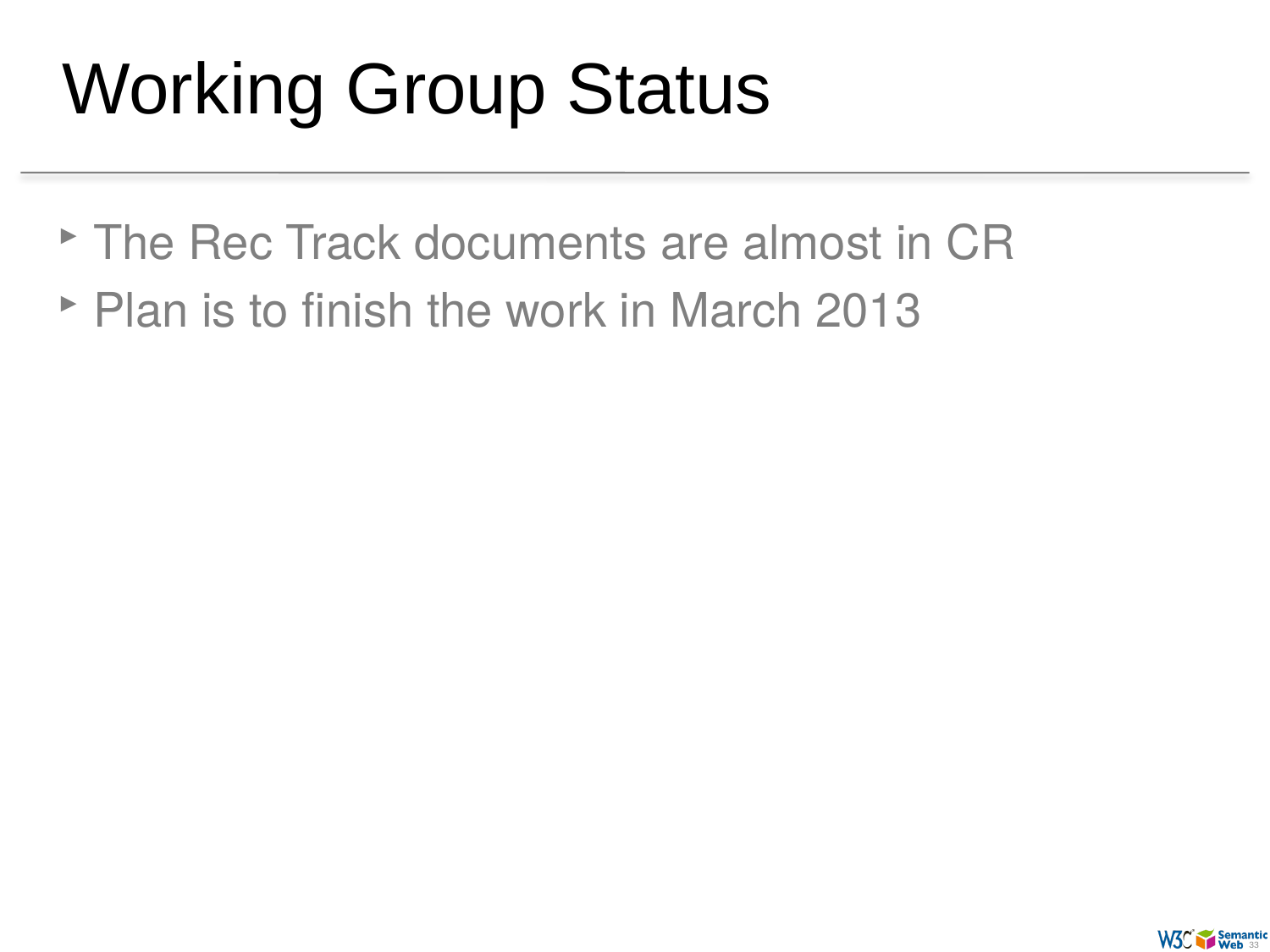

# Working Group Status
The Rec Track documents are almost in CR
Plan is to finish the work in March 2013